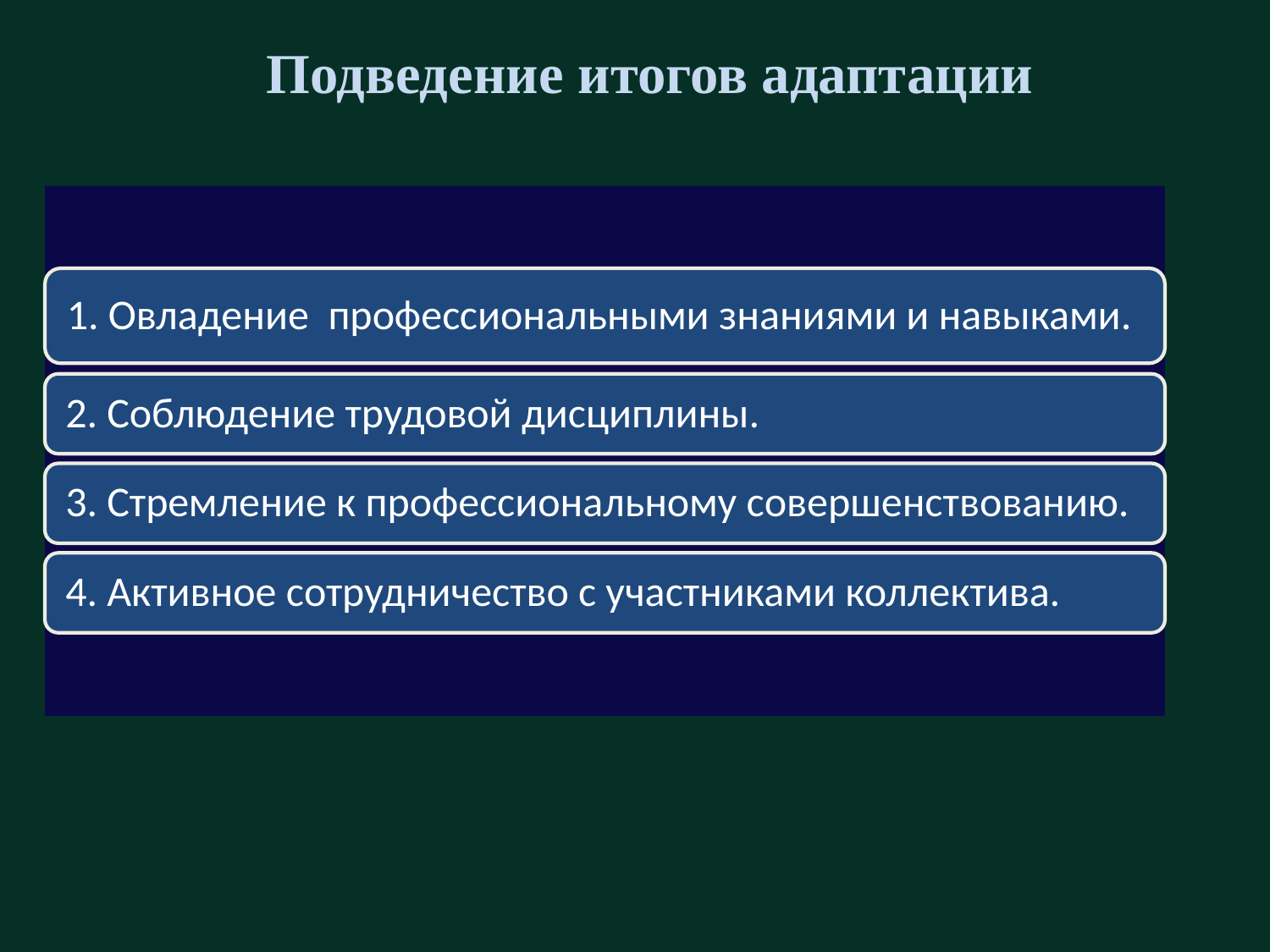

# Подведение итогов адаптации
1. Овладение  профессиональными знаниями и навыками.
2. Соблюдение трудовой дисциплины.
3. Стремление к профессиональному совершенствованию.
4. Активное сотрудничество с участниками коллектива.